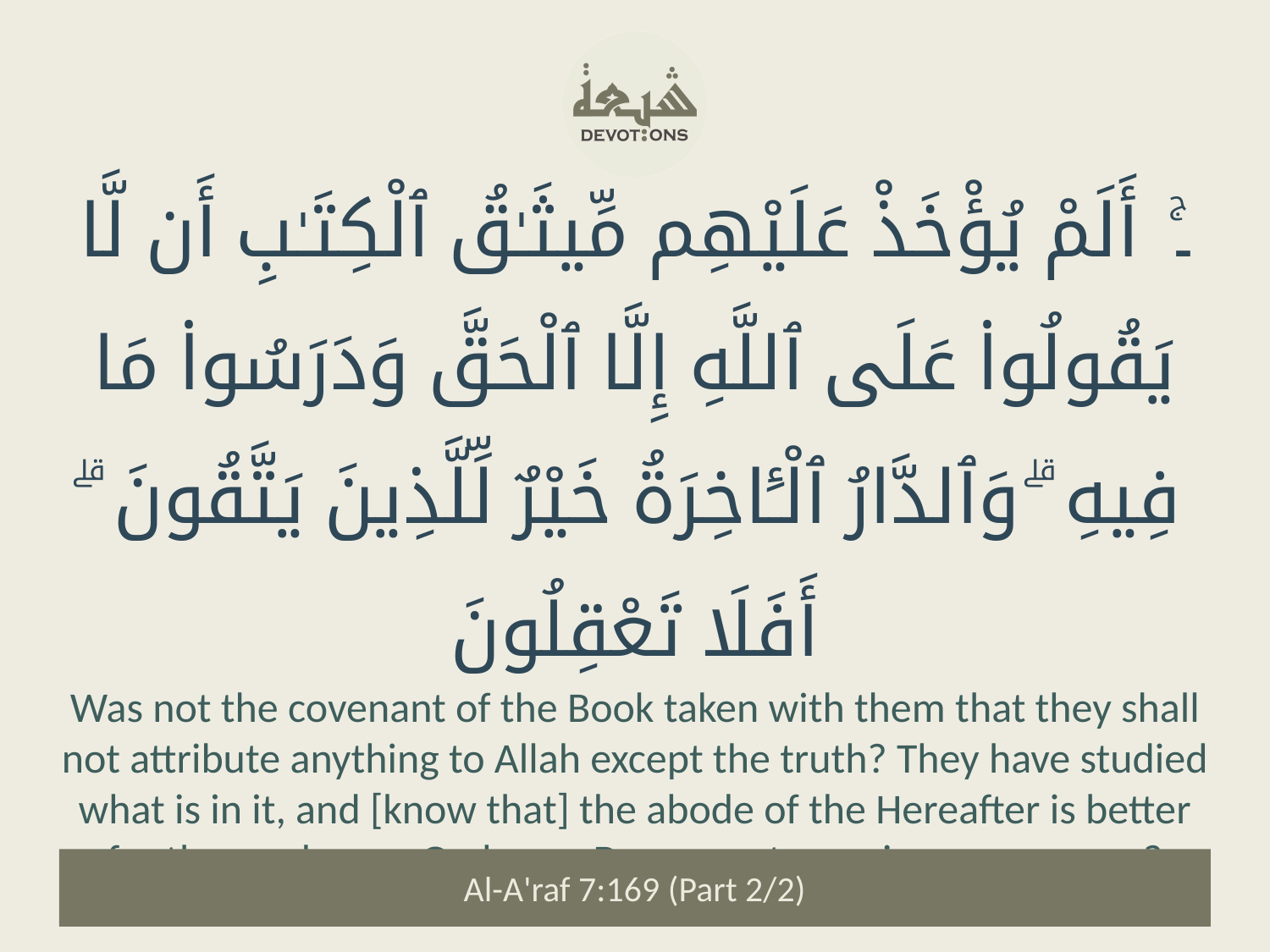

۔ۚ  أَلَمْ يُؤْخَذْ عَلَيْهِم مِّيثَـٰقُ ٱلْكِتَـٰبِ أَن لَّا يَقُولُوا۟ عَلَى ٱللَّهِ إِلَّا ٱلْحَقَّ وَدَرَسُوا۟ مَا فِيهِ ۗ وَٱلدَّارُ ٱلْـَٔاخِرَةُ خَيْرٌ لِّلَّذِينَ يَتَّقُونَ ۗ أَفَلَا تَعْقِلُونَ
Was not the covenant of the Book taken with them that they shall not attribute anything to Allah except the truth? They have studied what is in it, and [know that] the abode of the Hereafter is better for those who are Godwary. Do you not exercise your reason?
Al-A'raf 7:169 (Part 2/2)